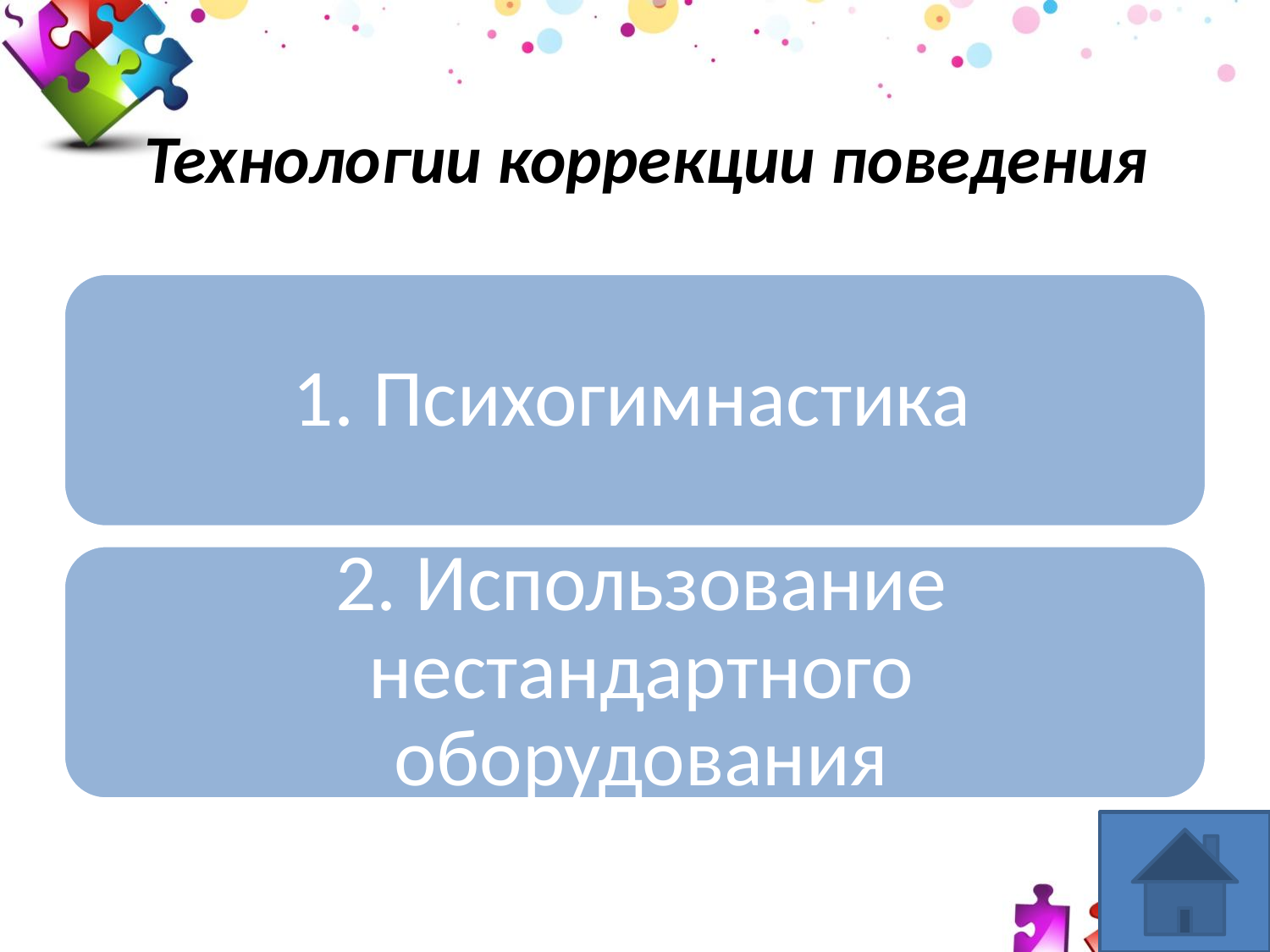

# Технологии коррекции поведения
1. Психогимнастика
2. Использование нестандартного оборудования